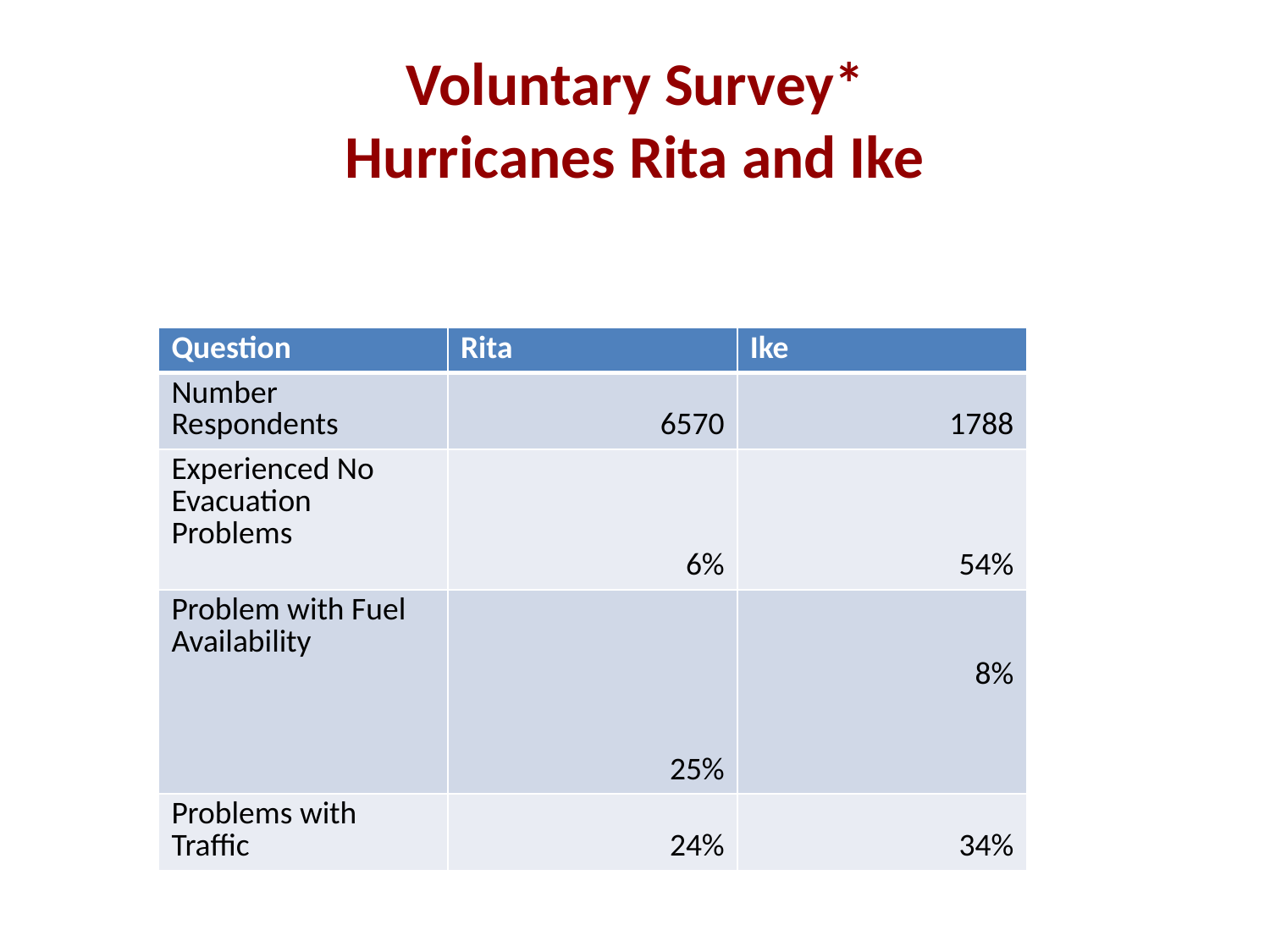

# Voluntary Survey* Hurricanes Rita and Ike
| Question | Rita | Ike |
| --- | --- | --- |
| Number Respondents | 6570 | 1788 |
| Experienced No Evacuation Problems | 6% | 54% |
| Problem with Fuel Availability | 25% | 8% |
| Problems with Traffic | 24% | 34% |